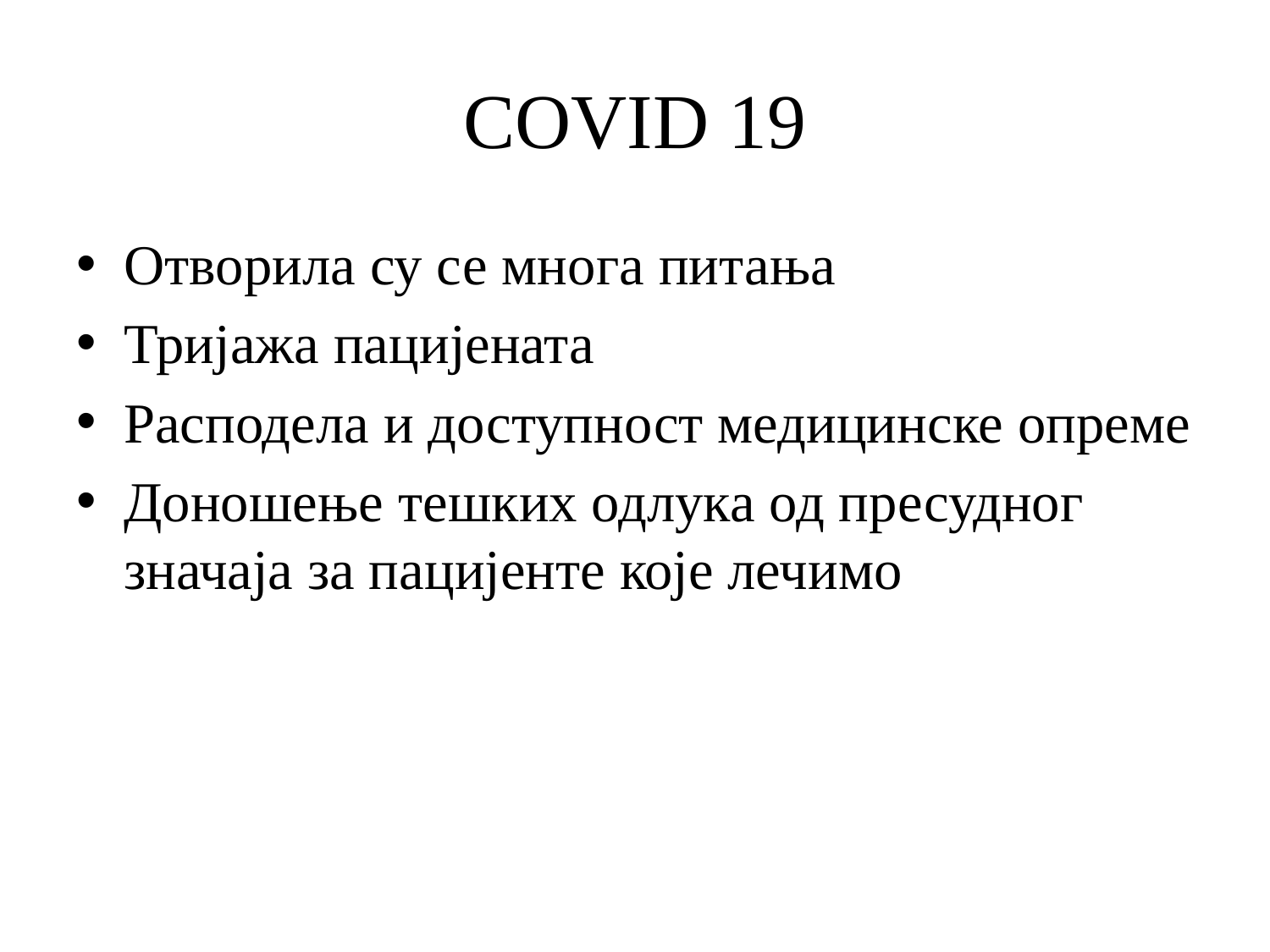

# COVID 19
Отворила су се многа питања
Тријажа пацијената
Расподела и доступност медицинске опреме
Доношење тешких одлука од пресудног значаја за пацијенте које лечимо